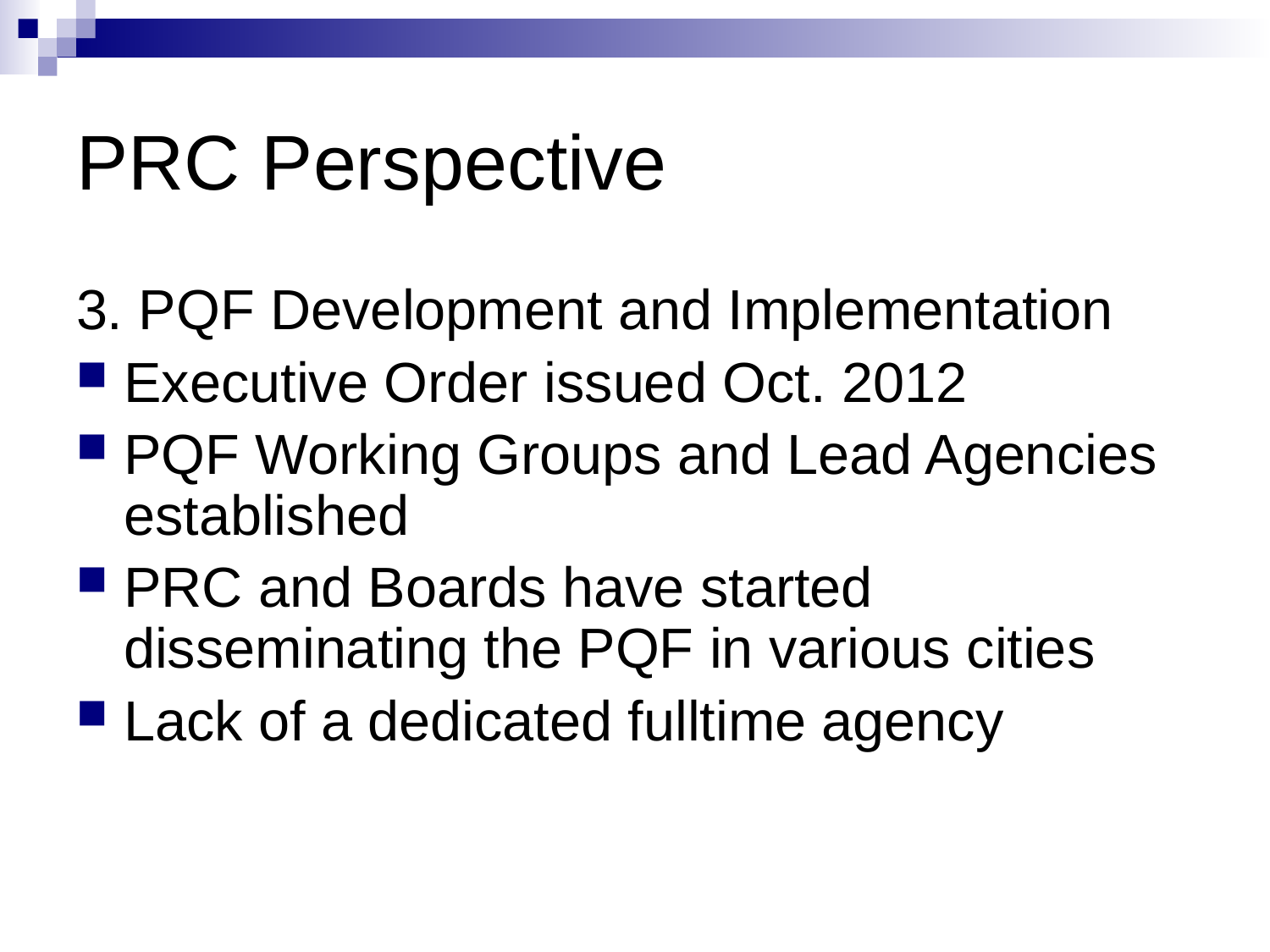

# PRC Perspective
3. PQF Development and Implementation
Executive Order issued Oct. 2012
PQF Working Groups and Lead Agencies established
PRC and Boards have started disseminating the PQF in various cities
Lack of a dedicated fulltime agency